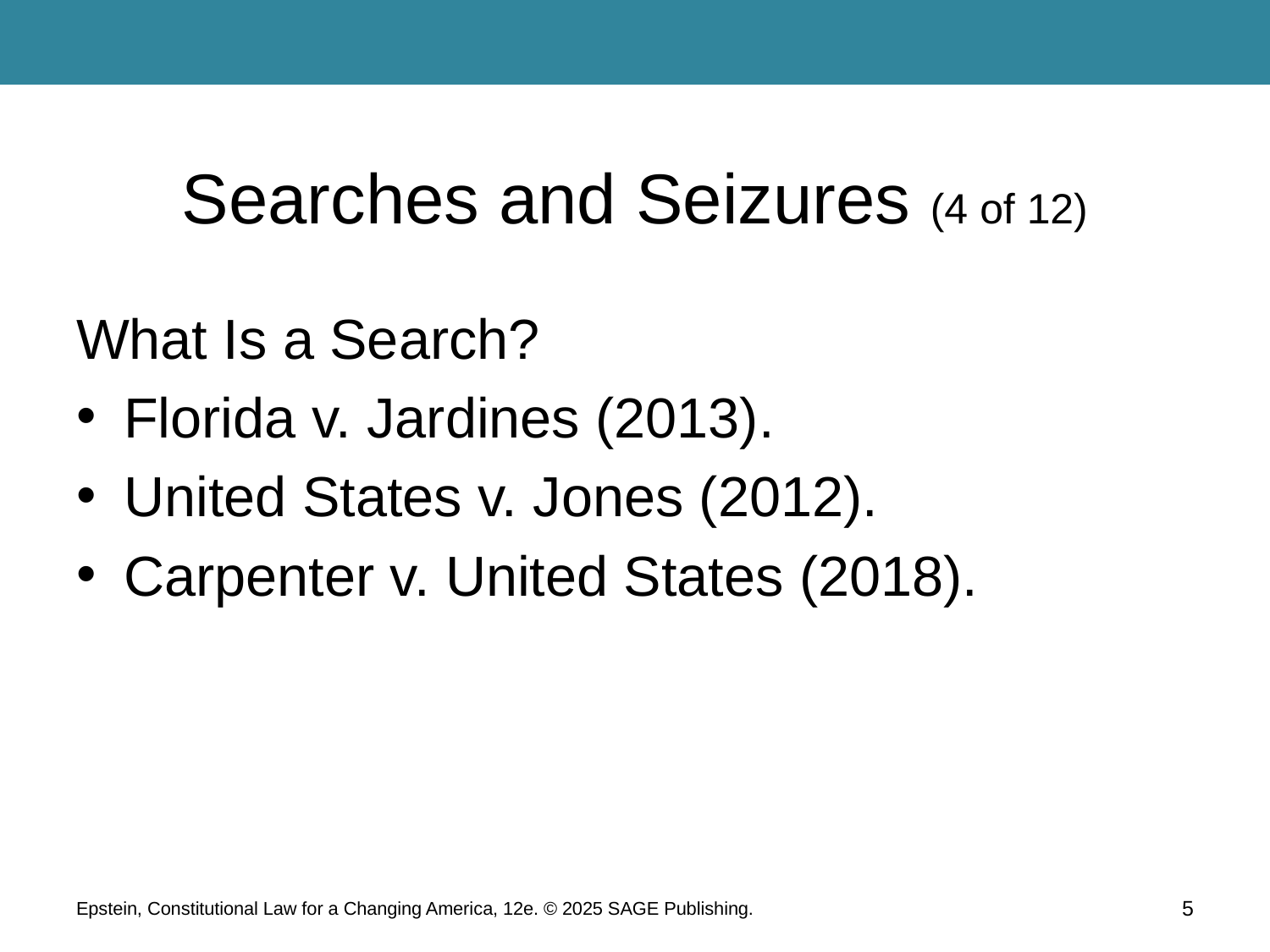

# Searches and Seizures (4 of 12)
What Is a Search?
Florida v. Jardines (2013).
United States v. Jones (2012).
Carpenter v. United States (2018).
Epstein, Constitutional Law for a Changing America, 12e. © 2025 SAGE Publishing.
5